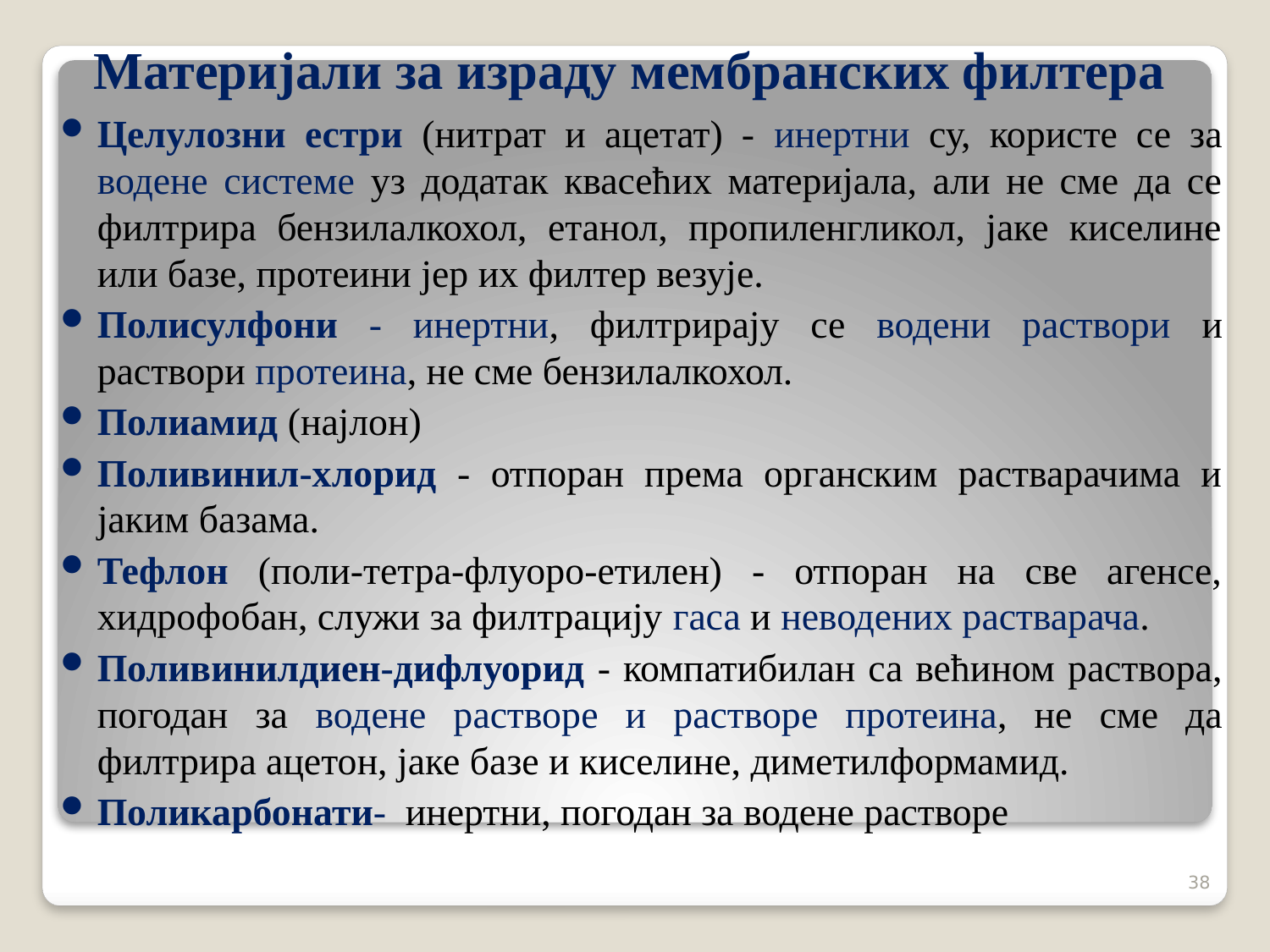

# Материјали за израду мембранских филтера
Целулозни естри (нитрат и ацетат) - инертни су, користе се за водене системе уз додатак квасећих материјала, али не сме да се филтрира бензилалкохол, етанол, пропиленгликол, јаке киселине или базе, протеини јер их филтер везује.
Полисулфони - инертни, филтрирају се водени раствори и раствори протеина, не сме бензилалкохол.
Полиамид (најлон)
Поливинил-хлорид - отпоран према органским растварачима и јаким базама.
Тефлон (поли-тетра-флуоро-етилен) - отпоран на све агенсе, хидрофобан, служи за филтрацију гаса и неводених растварача.
Поливинилдиен-дифлуорид - компатибилан са већином раствора, погодан за водене растворе и растворе протеина, не сме да филтрира ацетон, јаке базе и киселине, диметилформамид.
Поликарбонати-  инертни, погодан за водене растворе

38